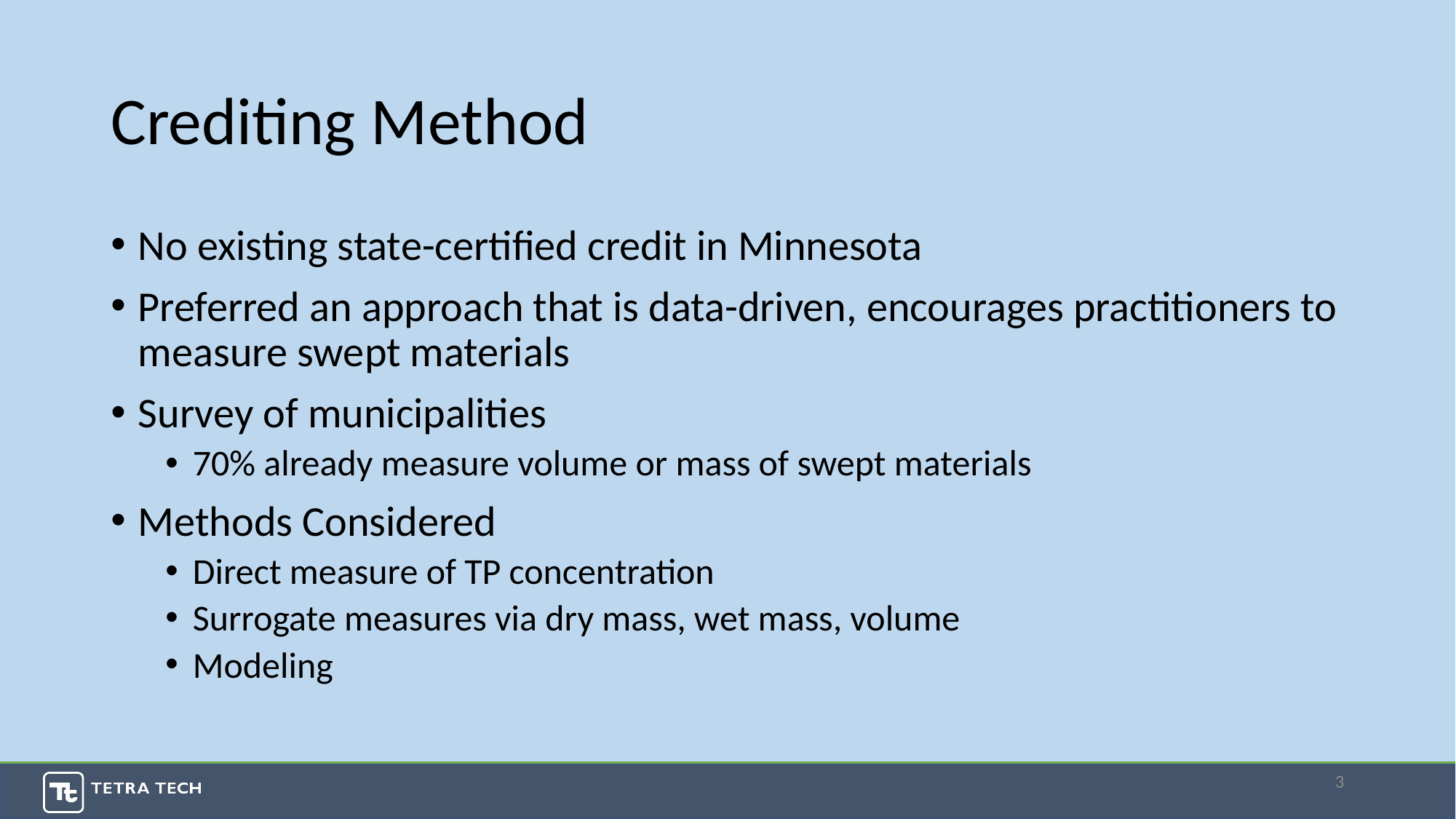

# Crediting Method
No existing state-certified credit in Minnesota
Preferred an approach that is data-driven, encourages practitioners to measure swept materials
Survey of municipalities
70% already measure volume or mass of swept materials
Methods Considered
Direct measure of TP concentration
Surrogate measures via dry mass, wet mass, volume
Modeling
3